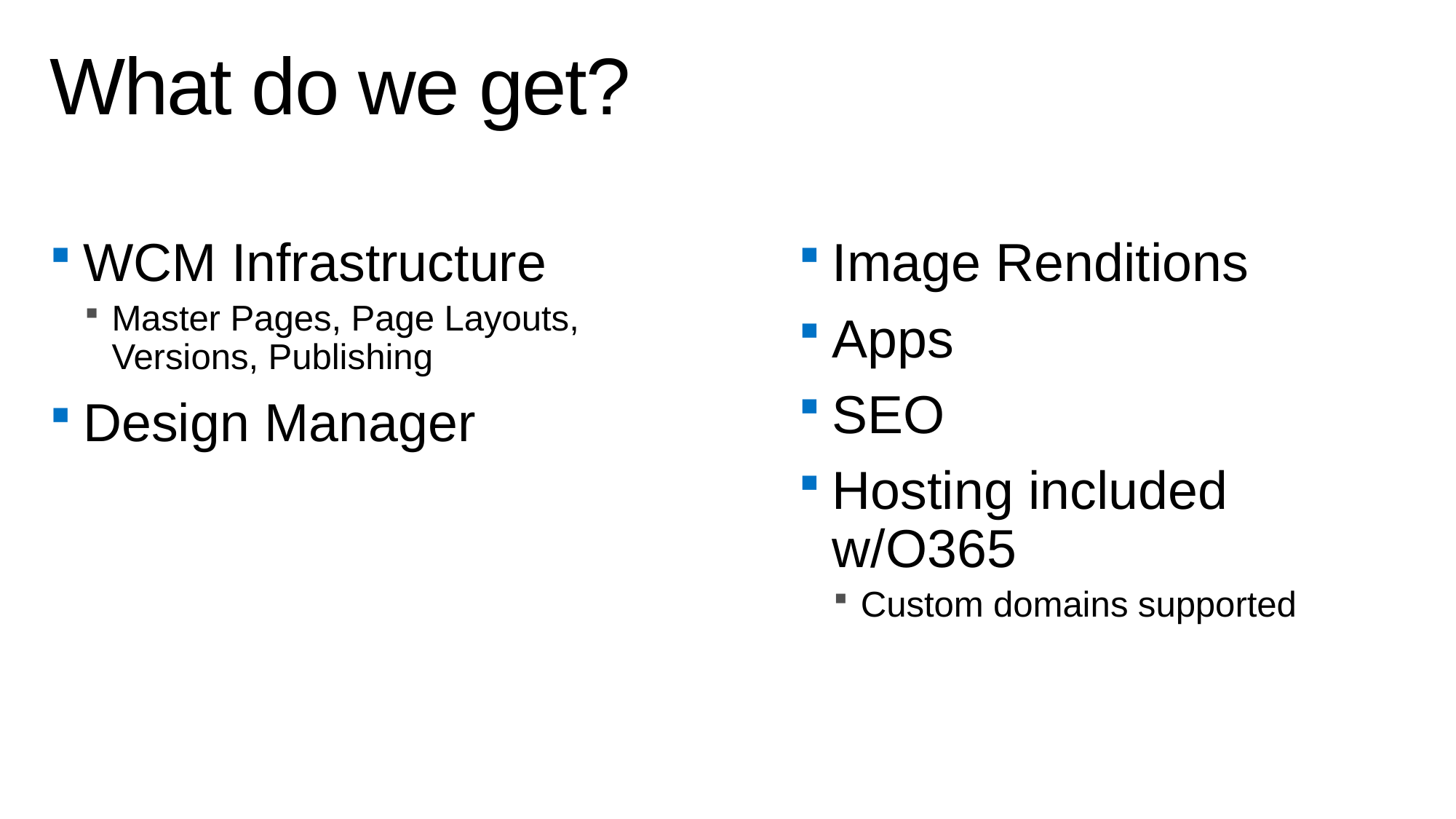

# What do we get?

WCM Infrastructure
Master Pages, Page Layouts, Versions, Publishing
Design Manager

Image Renditions
Apps
SEO
Hosting included w/O365
Custom domains supported